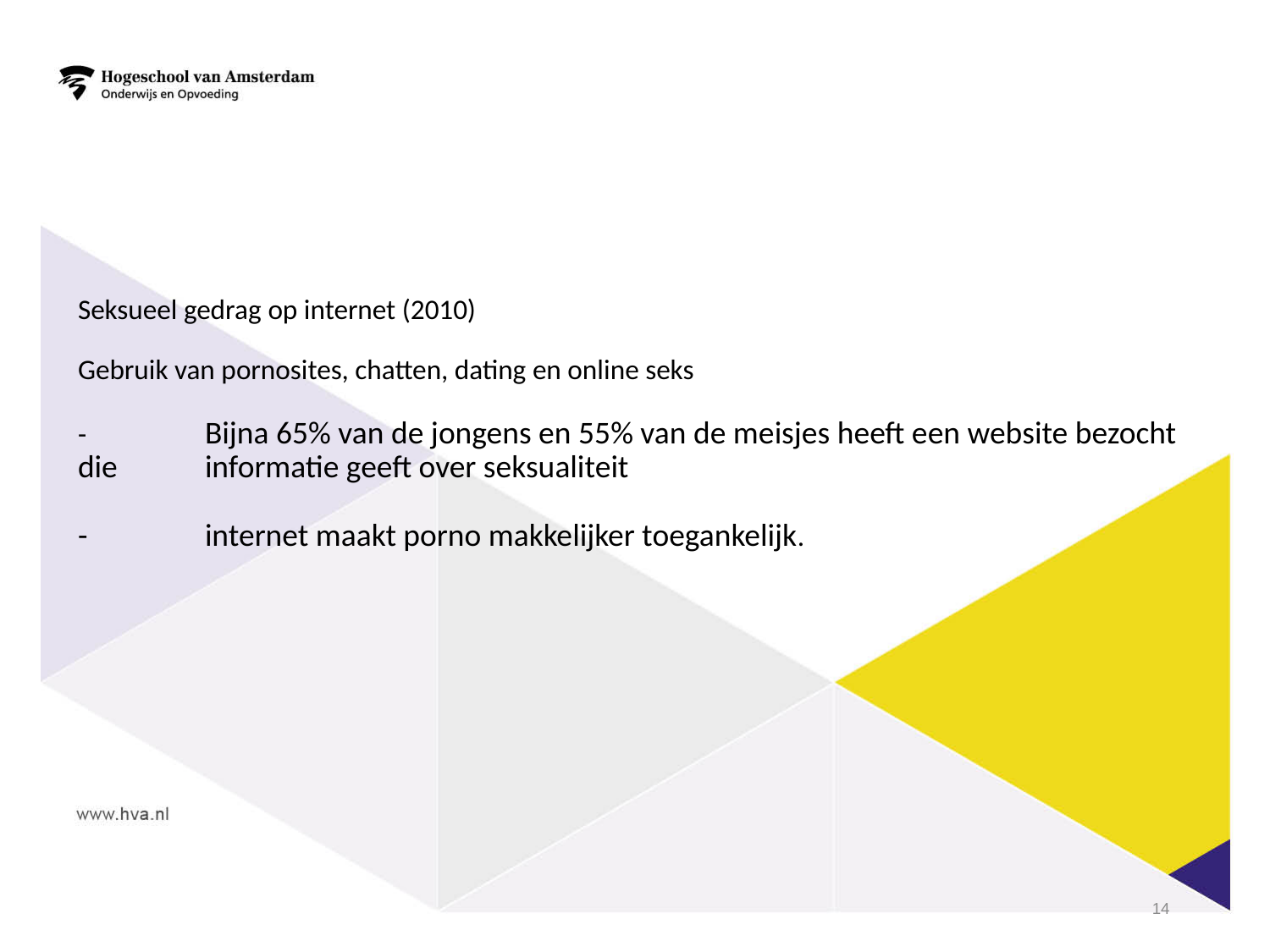

# Seksueel gedrag op internet (2010) Gebruik van pornosites, chatten, dating en online seks -	Bijna 65% van de jongens en 55% van de meisjes heeft een website bezocht die 	informatie geeft over seksualiteit -	internet maakt porno makkelijker toegankelijk.
14